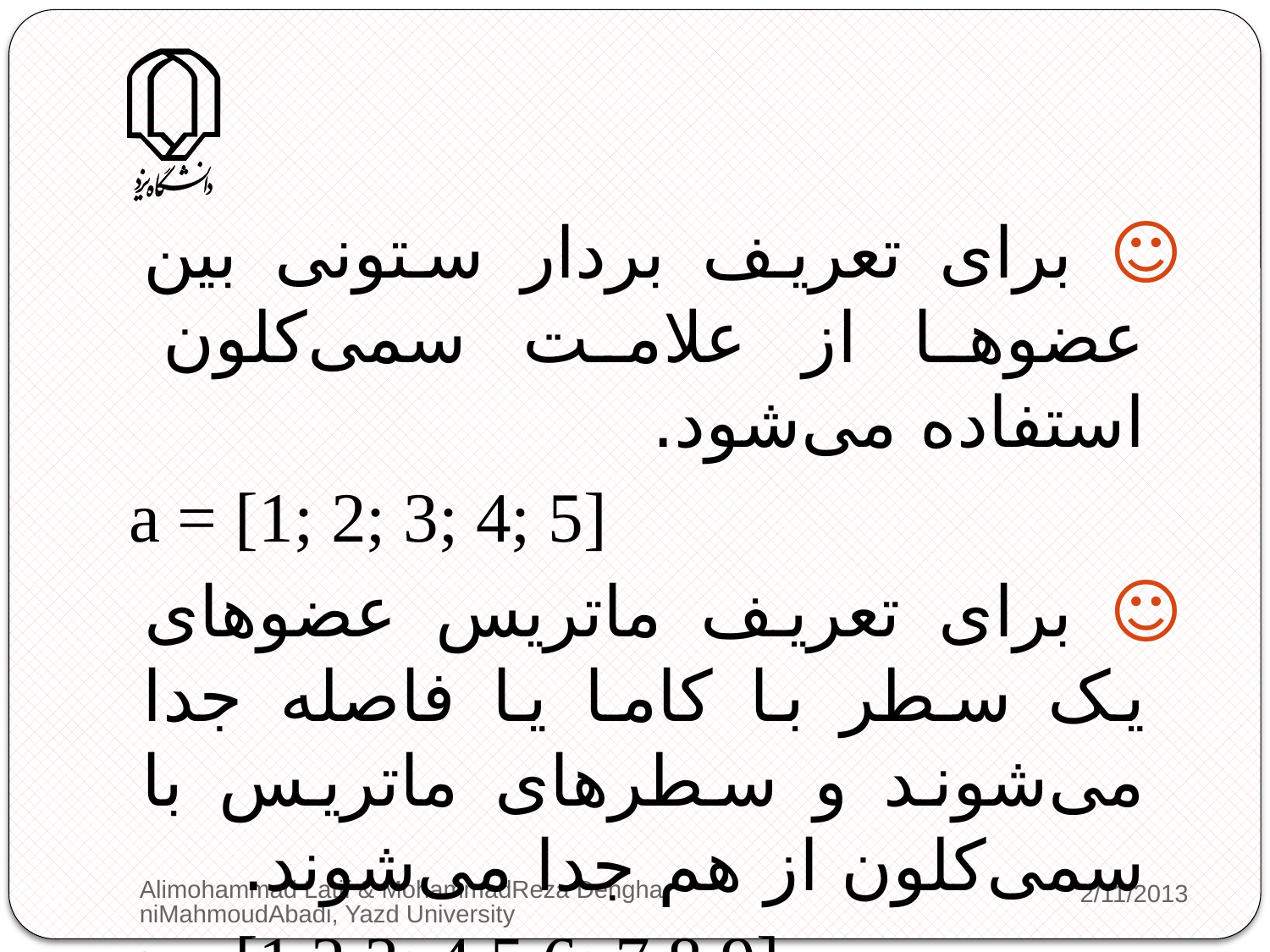

☺ برای تعریف بردار ستونی بین عضوها از علامت سمی‌کلون استفاده می‌شود.
a = [1; 2; 3; 4; 5]
☺ برای تعریف ماتریس عضوهای یک سطر با کاما یا فاصله جدا می‌شوند و سطرهای ماتریس با سمی‌کلون از هم جدا می‌شوند.
a = [1 2 3; 4 5 6; 7 8 9]

Alimohammad Latif & MohammadReza DehghaniMahmoudAbadi, Yazd University
2/11/2013
12